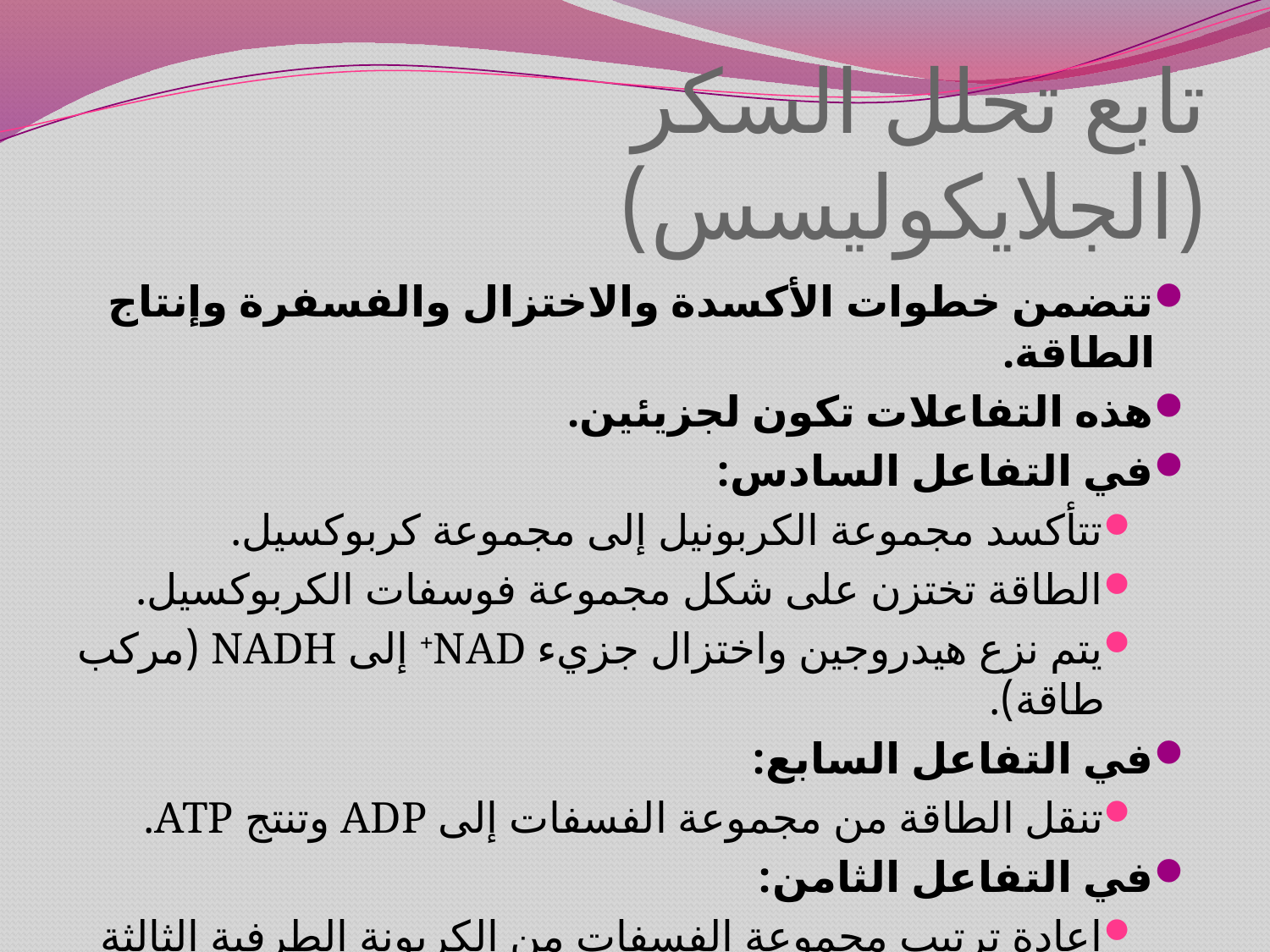

# تابع تحلل السكر (الجلايكوليسس)
تتضمن خطوات الأكسدة والاختزال والفسفرة وإنتاج الطاقة.
هذه التفاعلات تكون لجزيئين.
في التفاعل السادس:
تتأكسد مجموعة الكربونيل إلى مجموعة كربوكسيل.
الطاقة تختزن على شكل مجموعة فوسفات الكربوكسيل.
يتم نزع هيدروجين واختزال جزيء NAD+ إلى NADH (مركب طاقة).
في التفاعل السابع:
تنقل الطاقة من مجموعة الفسفات إلى ADP وتنتج ATP.
في التفاعل الثامن:
اعادة ترتيب مجموعة الفسفات من الكربونة الطرفية الثالثة إلى ذرة الكربون الثانية.